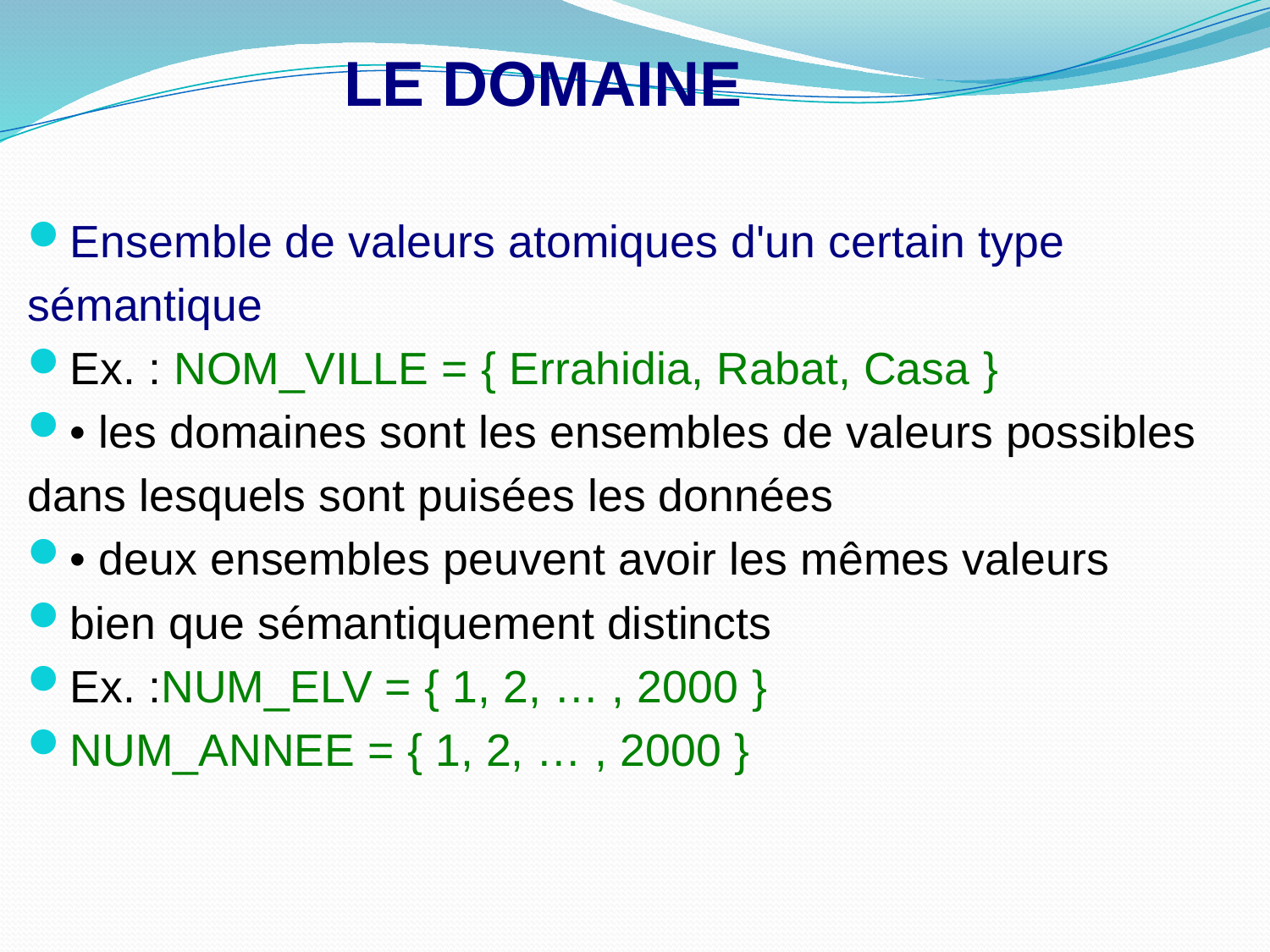

LE DOMAINE
Ensemble de valeurs atomiques d'un certain type
sémantique
Ex. : NOM_VILLE = { Errahidia, Rabat, Casa }
• les domaines sont les ensembles de valeurs possibles
dans lesquels sont puisées les données
• deux ensembles peuvent avoir les mêmes valeurs
bien que sémantiquement distincts
Ex. :NUM_ELV = { 1, 2, … , 2000 }
NUM_ANNEE = { 1, 2, … , 2000 }